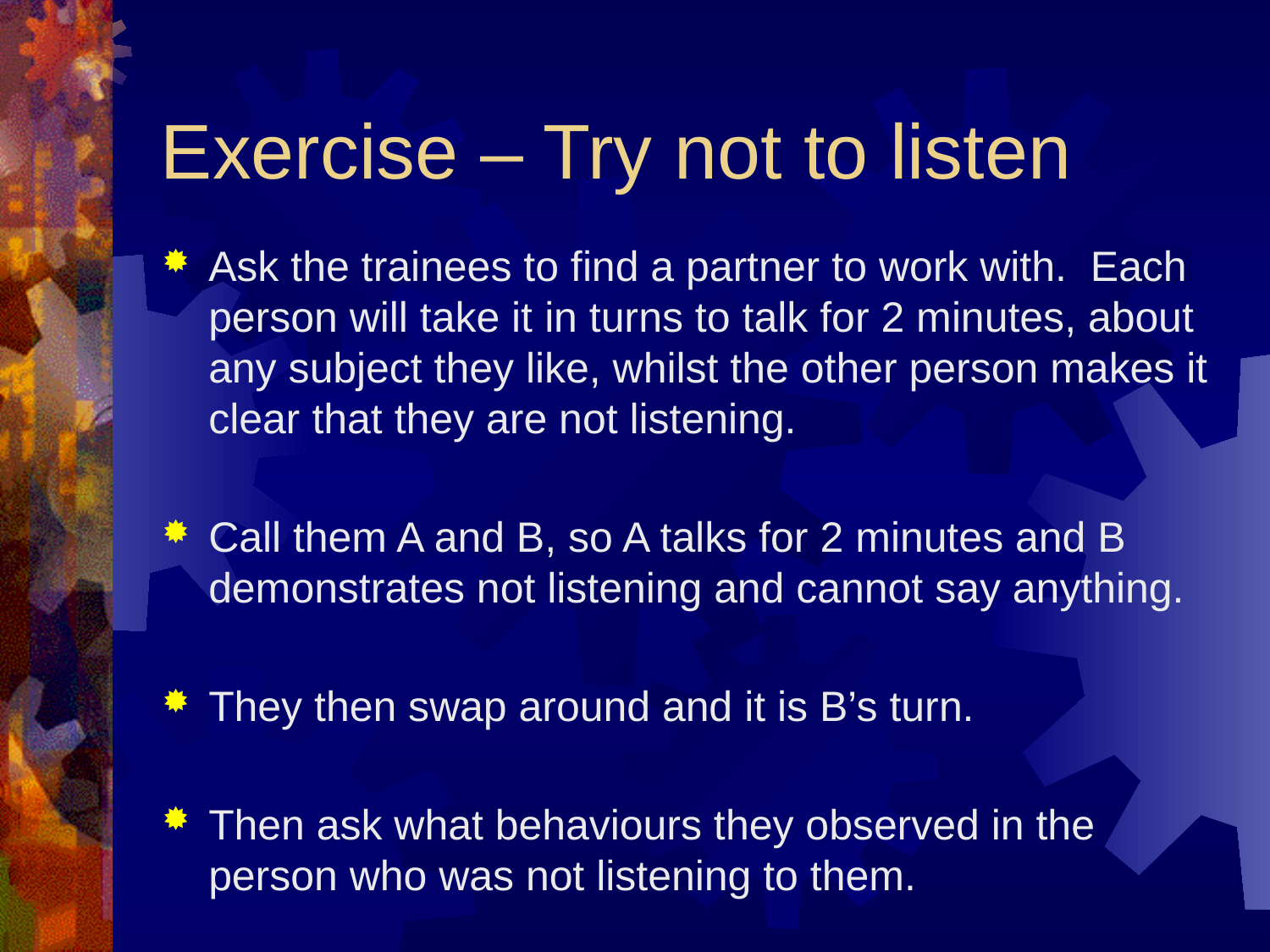

# Exercise – Try not to listen
Ask the trainees to find a partner to work with.  Each person will take it in turns to talk for 2 minutes, about any subject they like, whilst the other person makes it clear that they are not listening.

Call them A and B, so A talks for 2 minutes and B demonstrates not listening and cannot say anything.

They then swap around and it is B’s turn.

Then ask what behaviours they observed in the person who was not listening to them.